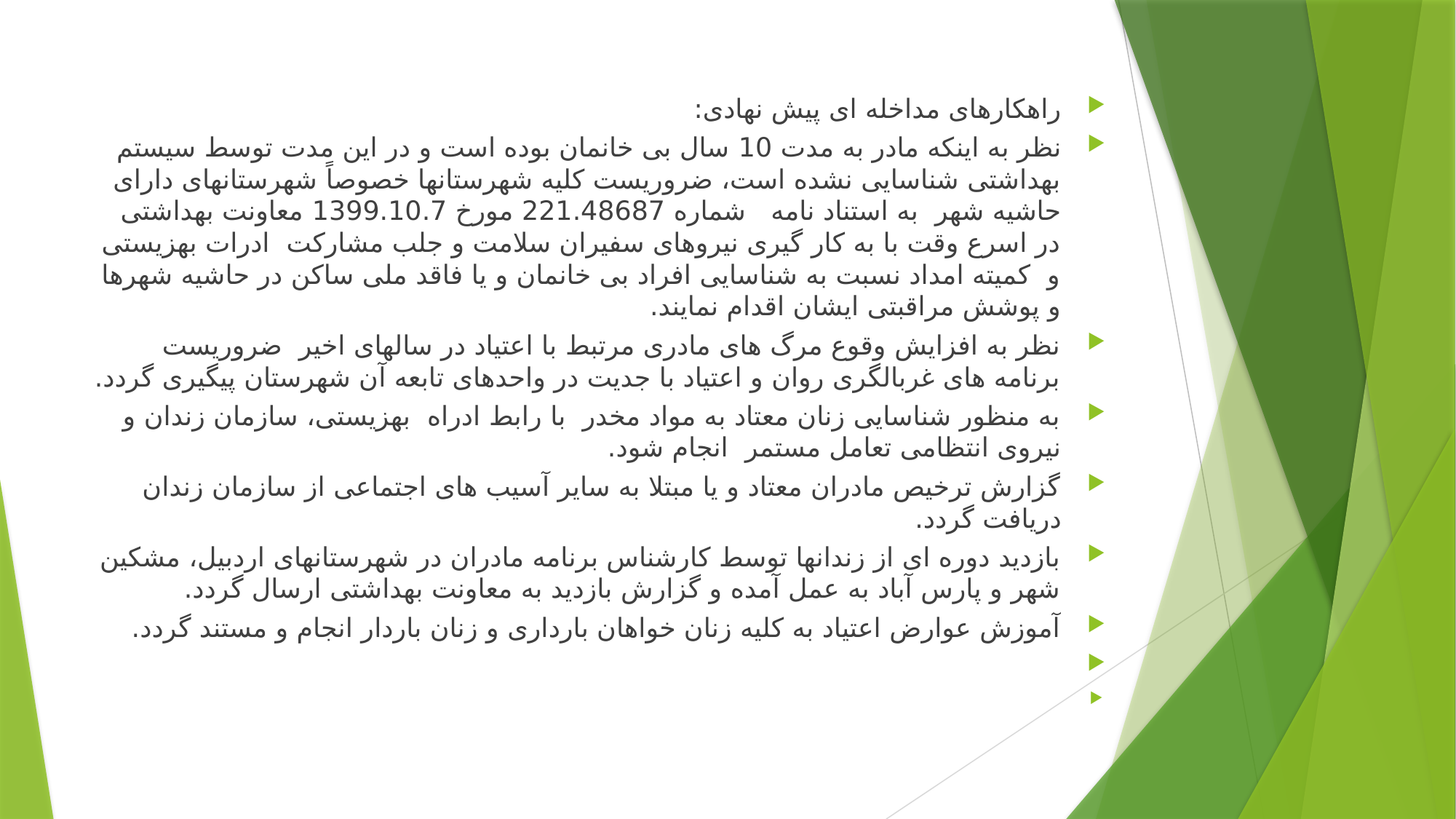

#
راهکارهای مداخله ای پیش نهادی:
نظر به اینکه مادر به مدت 10 سال بی خانمان بوده است و در این مدت توسط سیستم بهداشتی شناسایی نشده است، ضروریست کلیه شهرستانها خصوصاً شهرستانهای دارای  حاشیه شهر  به استناد نامه   شماره 221.48687 مورخ 1399.10.7 معاونت بهداشتی در اسرع وقت با به کار گیری نیروهای سفیران سلامت و جلب مشارکت  ادرات بهزیستی و  کمیته امداد نسبت به شناسایی افراد بی خانمان و یا فاقد ملی ساکن در حاشیه شهرها و پوشش مراقبتی ایشان اقدام نمایند.
نظر به افزایش وقوع مرگ های مادری مرتبط با اعتیاد در سالهای اخیر  ضروریست برنامه های غربالگری روان و اعتیاد با جدیت در واحدهای تابعه آن شهرستان پیگیری گردد.
به منظور شناسایی زنان معتاد به مواد مخدر  با رابط ادراه  بهزیستی، سازمان زندان و نیروی انتظامی تعامل مستمر  انجام شود.
گزارش ترخیص مادران معتاد و یا مبتلا به سایر آسیب های اجتماعی از سازمان زندان دریافت گردد.
بازدید دوره ای از زندانها توسط کارشناس برنامه مادران در شهرستانهای اردبیل، مشکین شهر و پارس آباد به عمل آمده و گزارش بازدید به معاونت بهداشتی ارسال گردد.
آموزش عوارض اعتیاد به کلیه زنان خواهان بارداری و زنان باردار انجام و مستند گردد.